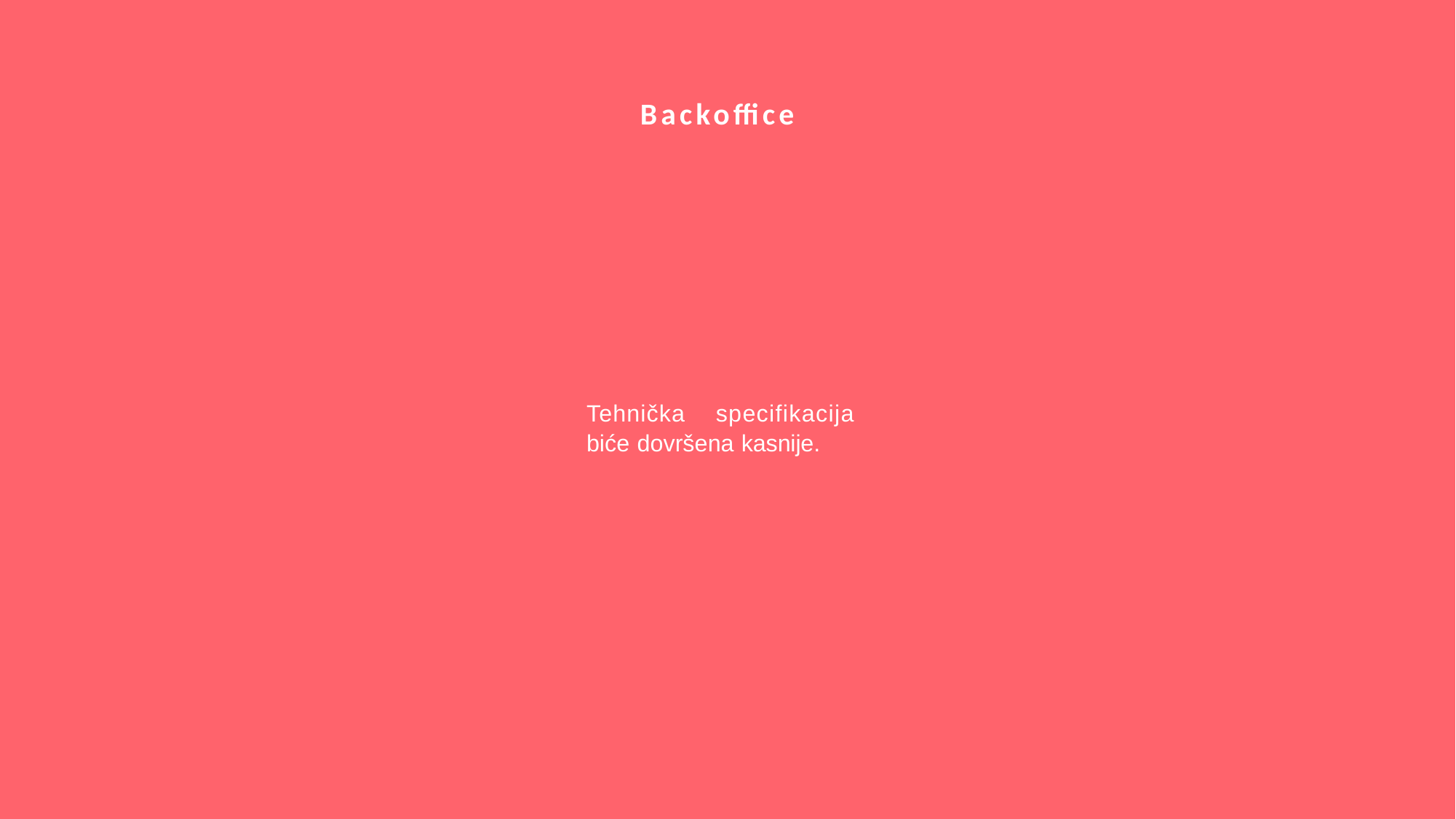

# Backoffice
Tehnička	specifikacija biće dovršena kasnije.